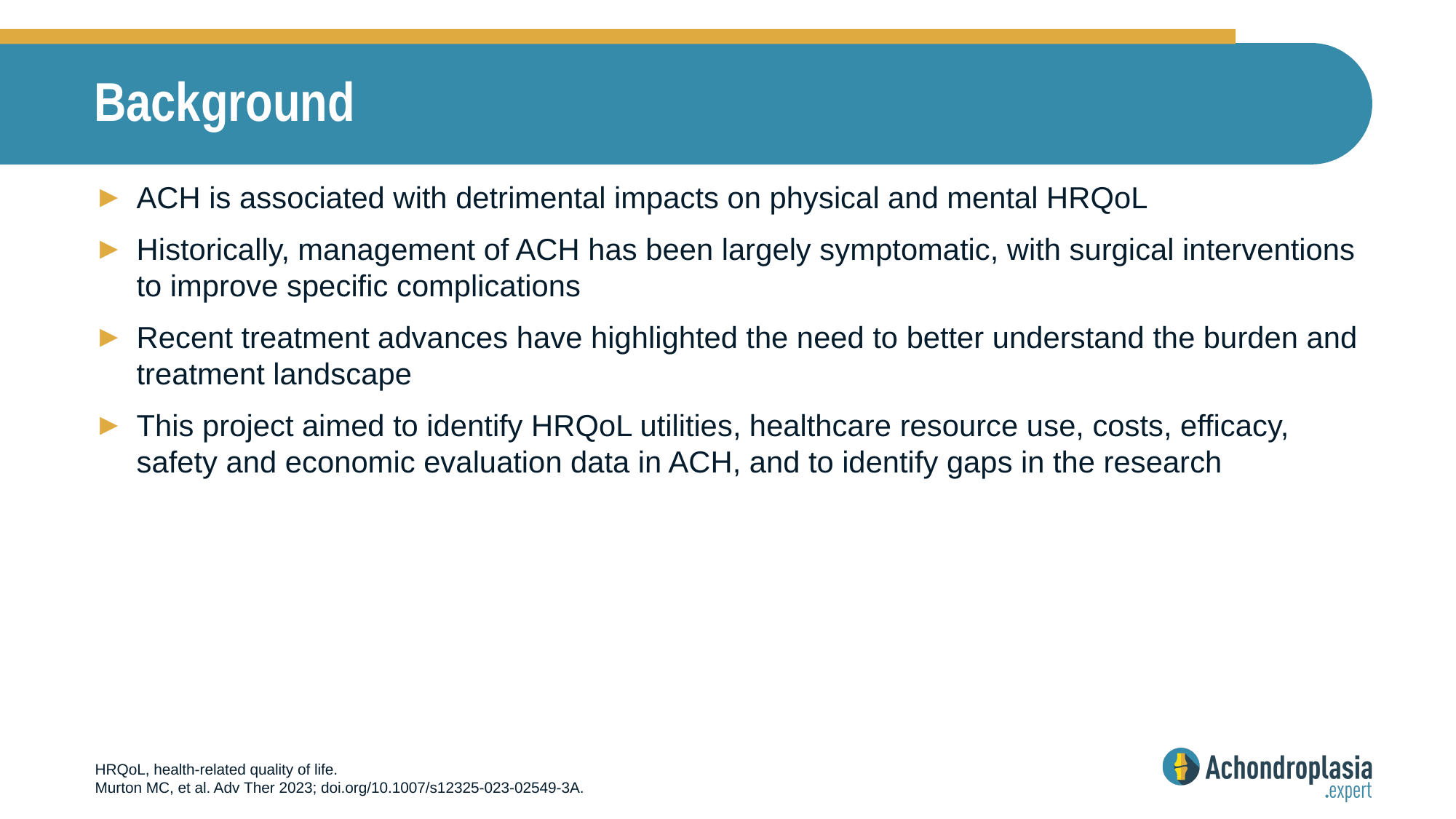

# Background
ACH is associated with detrimental impacts on physical and mental HRQoL
Historically, management of ACH has been largely symptomatic, with surgical interventions to improve specific complications
Recent treatment advances have highlighted the need to better understand the burden and treatment landscape
This project aimed to identify HRQoL utilities, healthcare resource use, costs, efficacy, safety and economic evaluation data in ACH, and to identify gaps in the research
HRQoL, health-related quality of life.
Murton MC, et al. Adv Ther 2023; doi.org/10.1007/s12325-023-02549-3A.